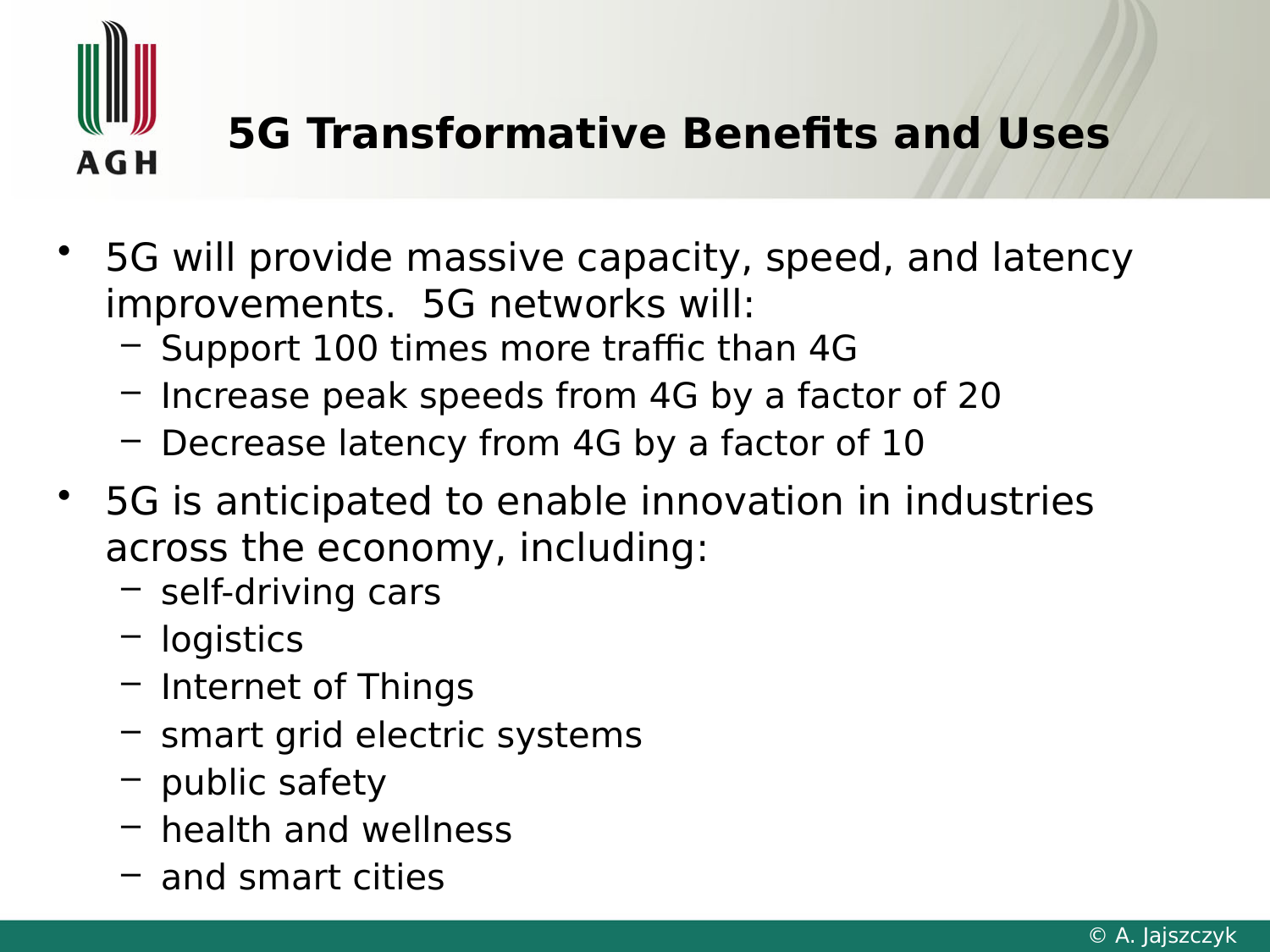

# 5G Transformative Benefits and Uses
5G will provide massive capacity, speed, and latency improvements.  5G networks will:
Support 100 times more traffic than 4G
Increase peak speeds from 4G by a factor of 20
Decrease latency from 4G by a factor of 10
5G is anticipated to enable innovation in industries across the economy, including:
self-driving cars
logistics
Internet of Things
smart grid electric systems
public safety
health and wellness
and smart cities